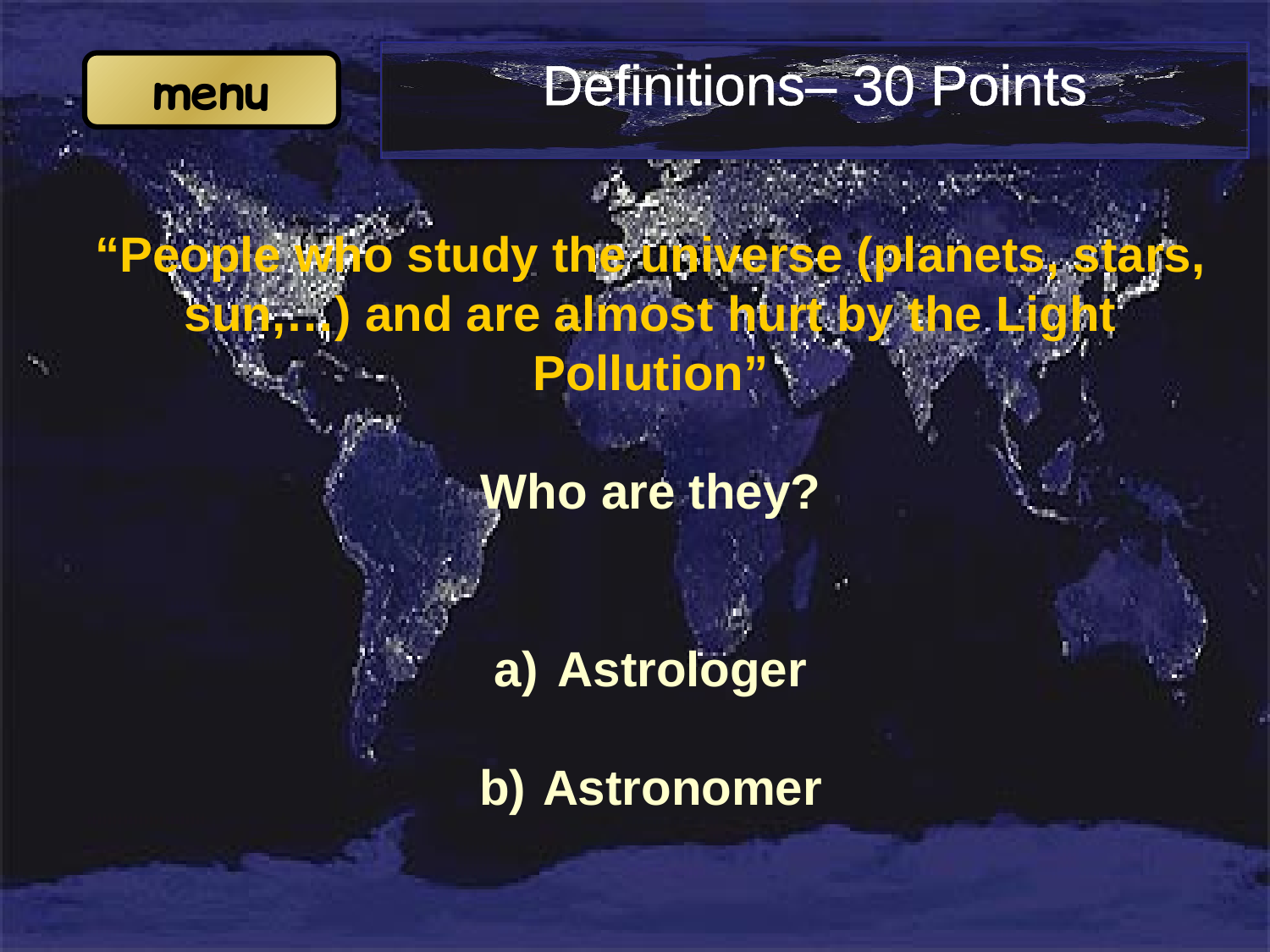

# Definitions– 30 Points

“People who study the universe (planets, stars, sun,…) and are almost hurt by the Light Pollution”

Who are they?

Astrologer

Astronomer